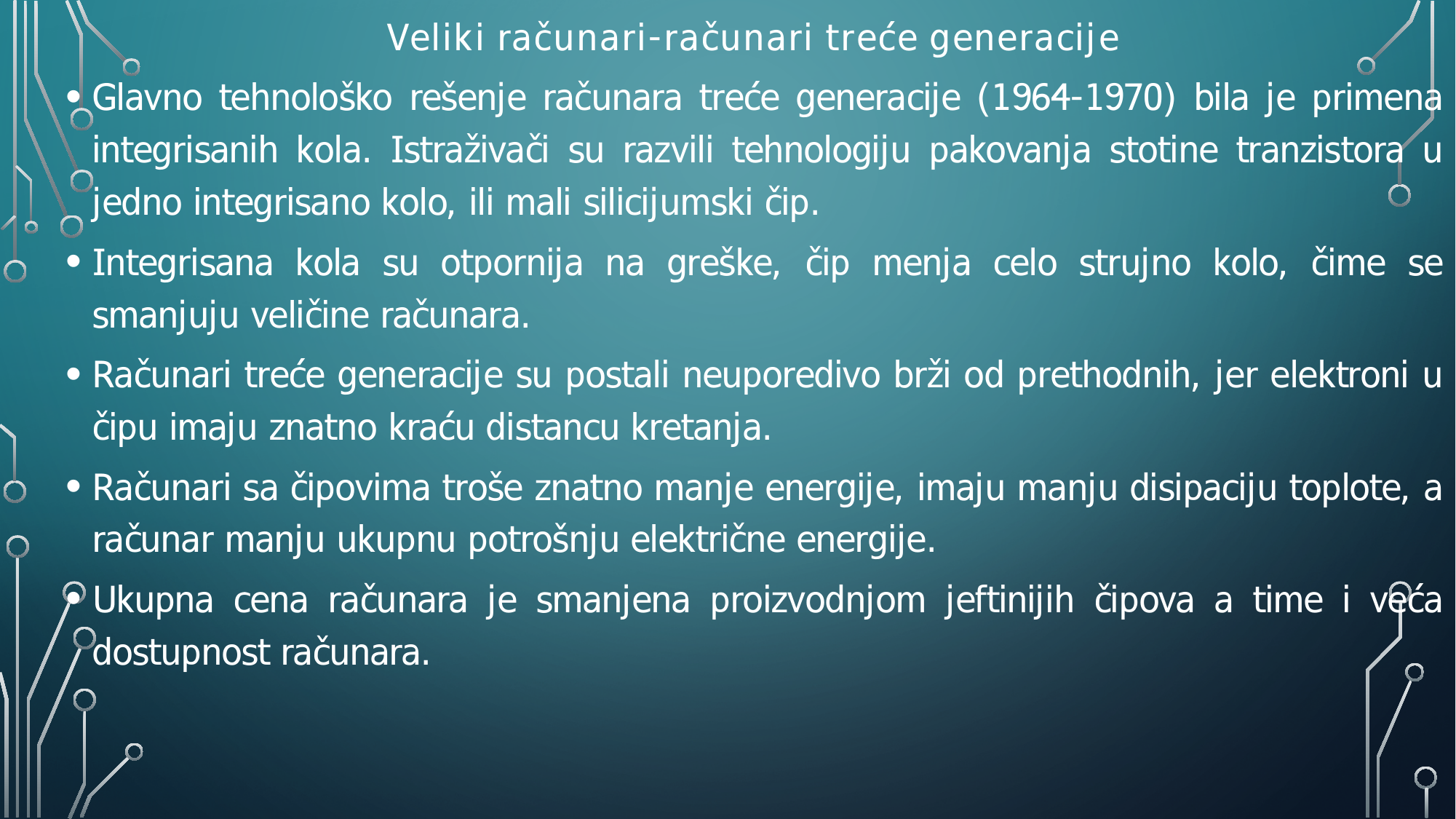

Veliki računari-računari treće generacije
Glavno tehnološko rešenje računara treće generacije (1964-1970) bila je primena integrisanih kola. Istraživači su razvili tehnologiju pakovanja stotine tranzistora u jedno integrisano kolo, ili mali silicijumski čip.
Integrisana kola su otpornija na greške, čip menja celo strujno kolo, čime se smanjuju veličine računara.
Računari treće generacije su postali neuporedivo brži od prethodnih, jer elektroni u čipu imaju znatno kraću distancu kretanja.
Računari sa čipovima troše znatno manje energije, imaju manju disipaciju toplote, a računar manju ukupnu potrošnju električne energije.
Ukupna cena računara je smanjena proizvodnjom jeftinijih čipova a time i veća dostupnost računara.